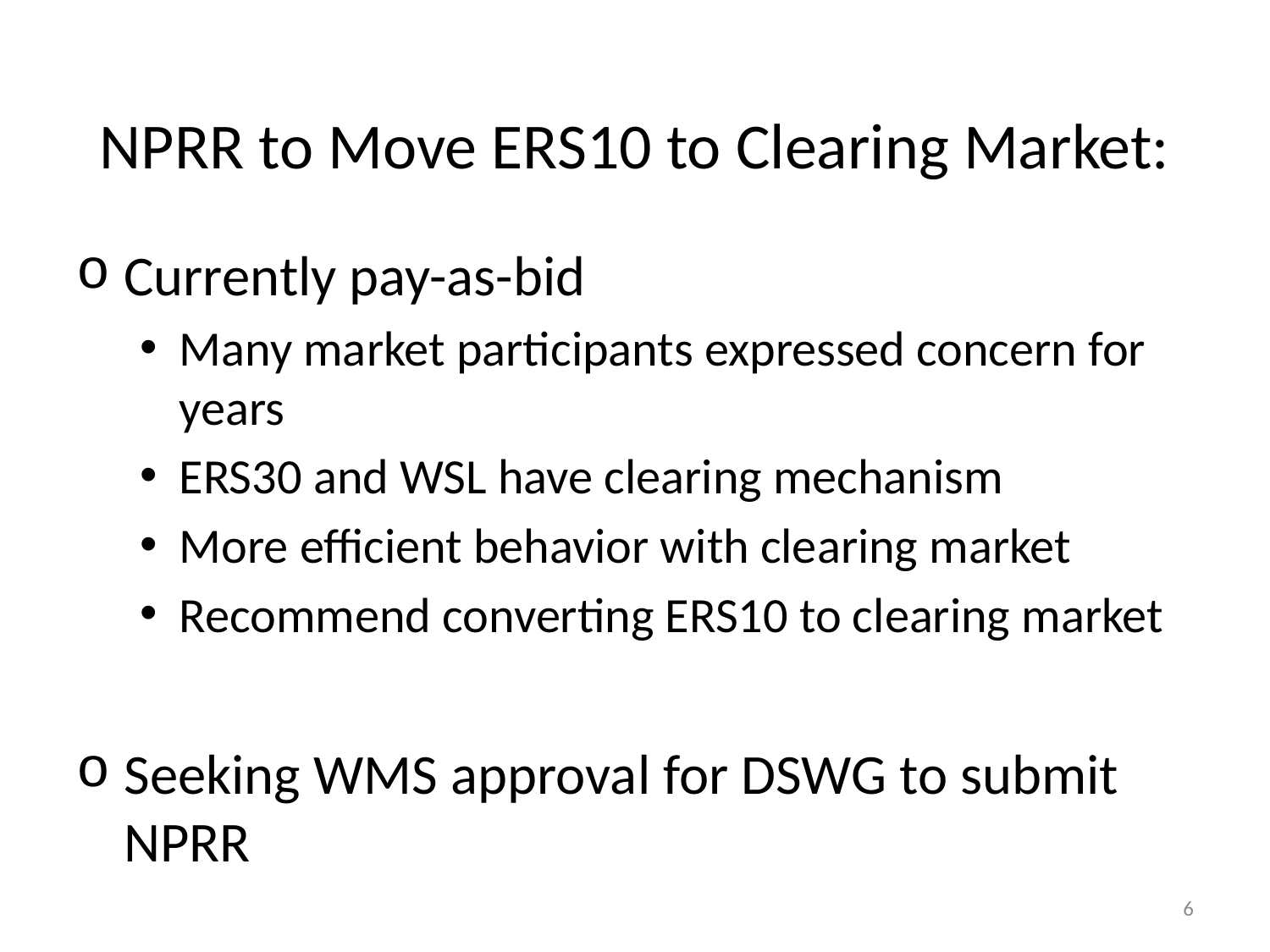

# NPRR to Move ERS10 to Clearing Market:
Currently pay-as-bid
Many market participants expressed concern for years
ERS30 and WSL have clearing mechanism
More efficient behavior with clearing market
Recommend converting ERS10 to clearing market

Seeking WMS approval for DSWG to submit NPRR
6